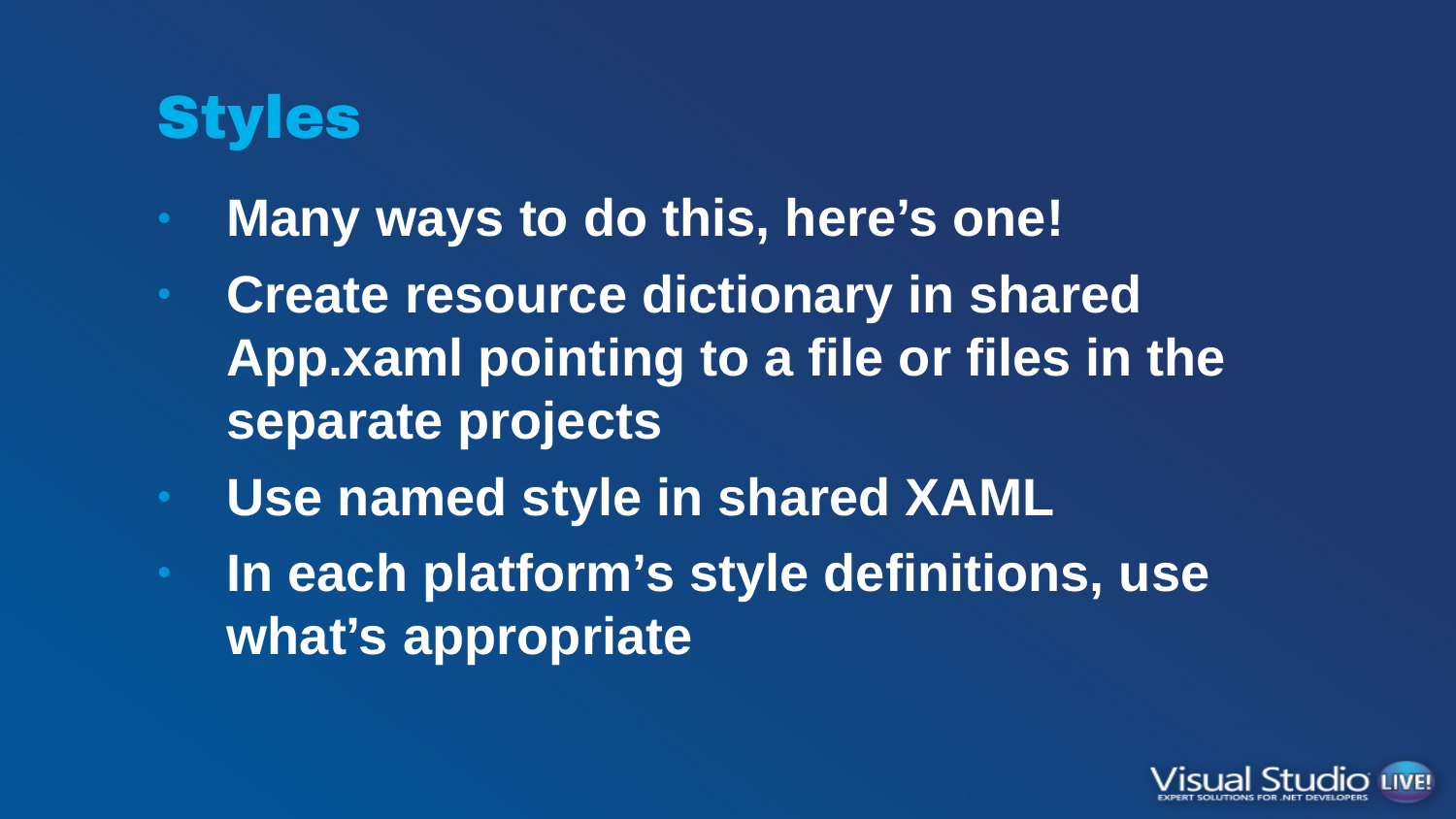

# Styles
Many ways to do this, here’s one!
Create resource dictionary in shared App.xaml pointing to a file or files in the separate projects
Use named style in shared XAML
In each platform’s style definitions, use what’s appropriate